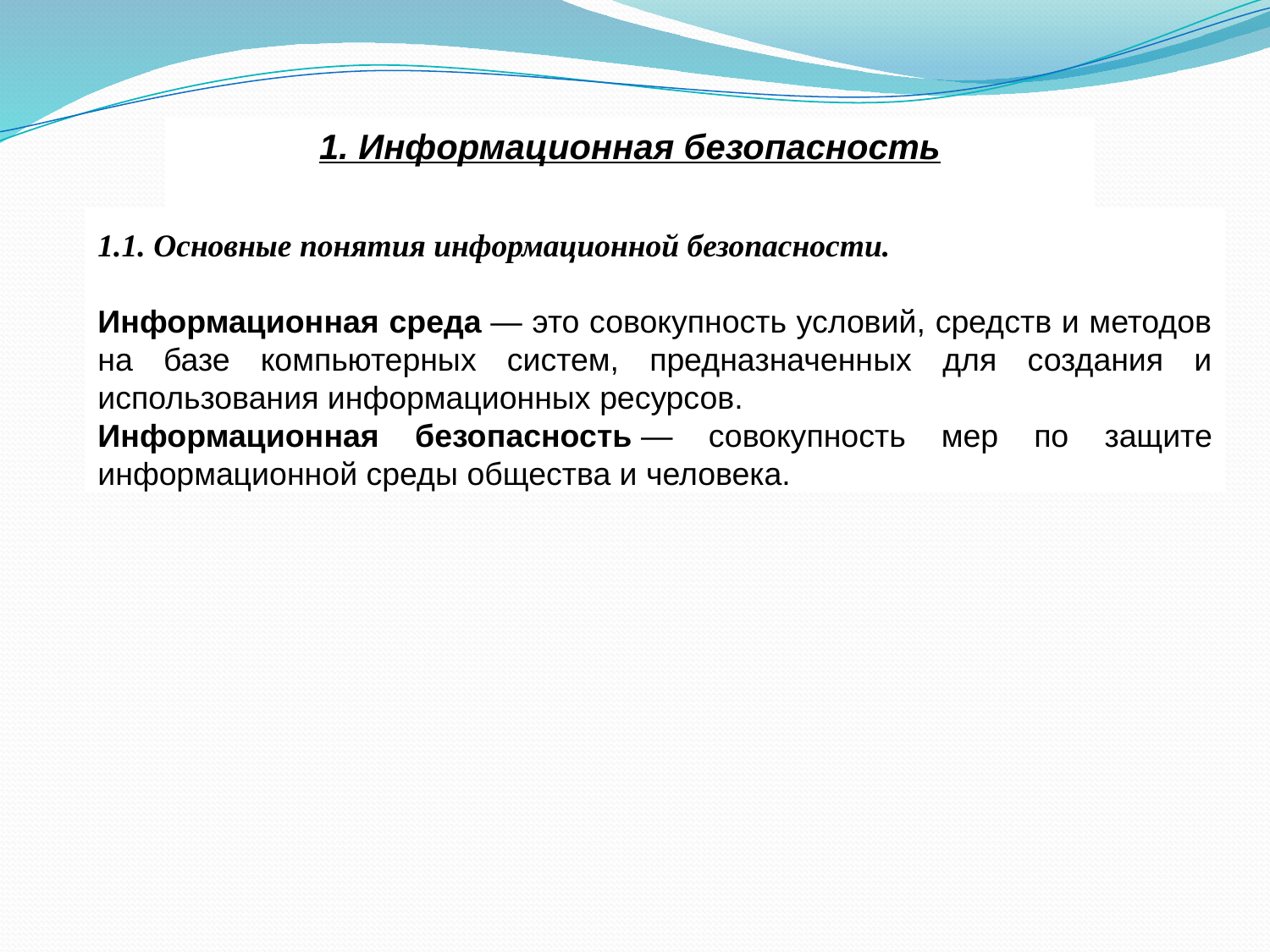

1. Информационная безопасность

1.1. Основные понятия информационной безопасности.

Информационная среда — это совокупность условий, средств и методов на базе компьютерных систем, предназначенных для создания и использования информационных ресурсов.
Информационная безопасность — совокупность мер по защите информационной среды общества и человека.